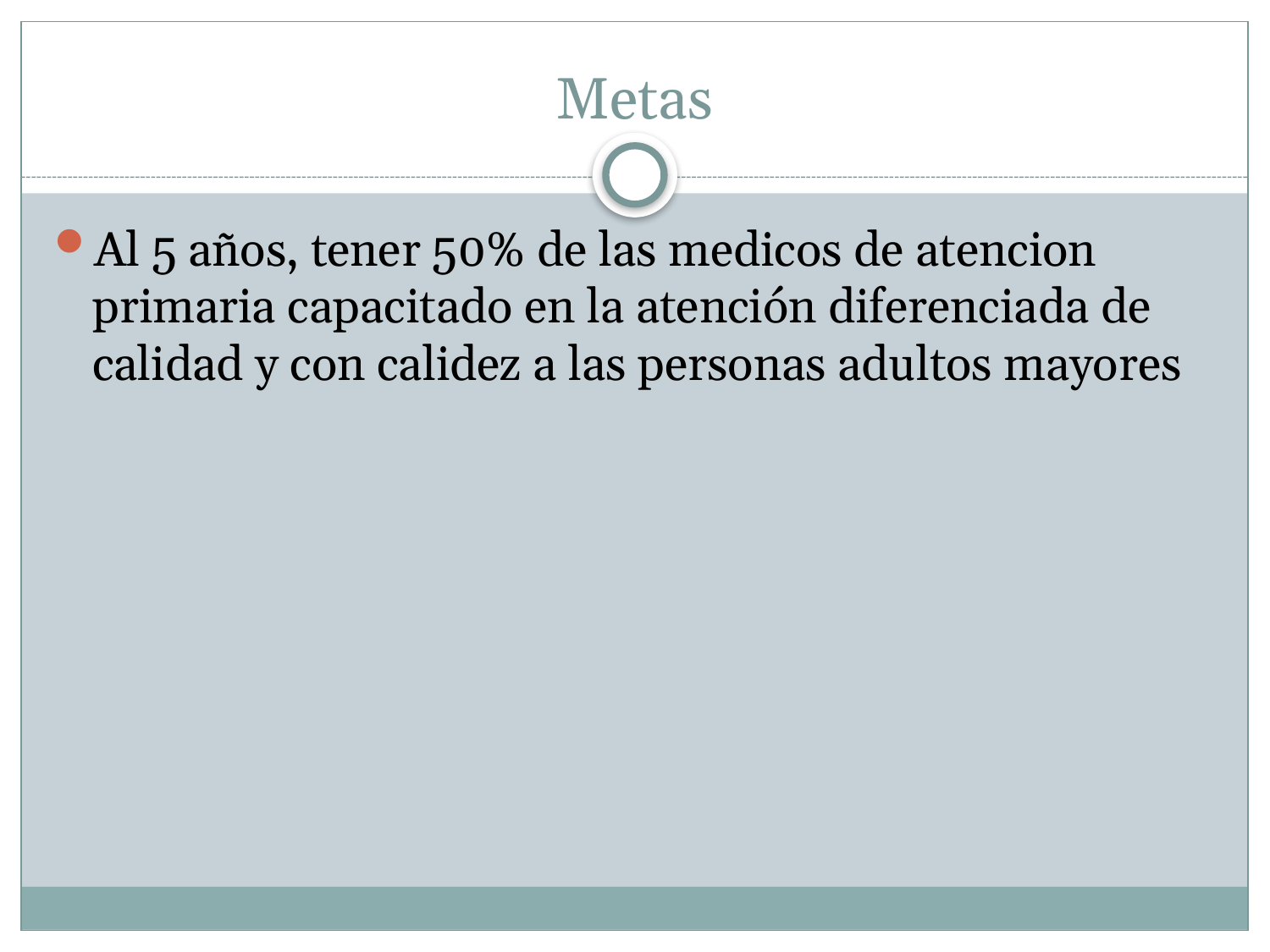

# Metas
Al 5 años, tener 50% de las medicos de atencion primaria capacitado en la atención diferenciada de calidad y con calidez a las personas adultos mayores